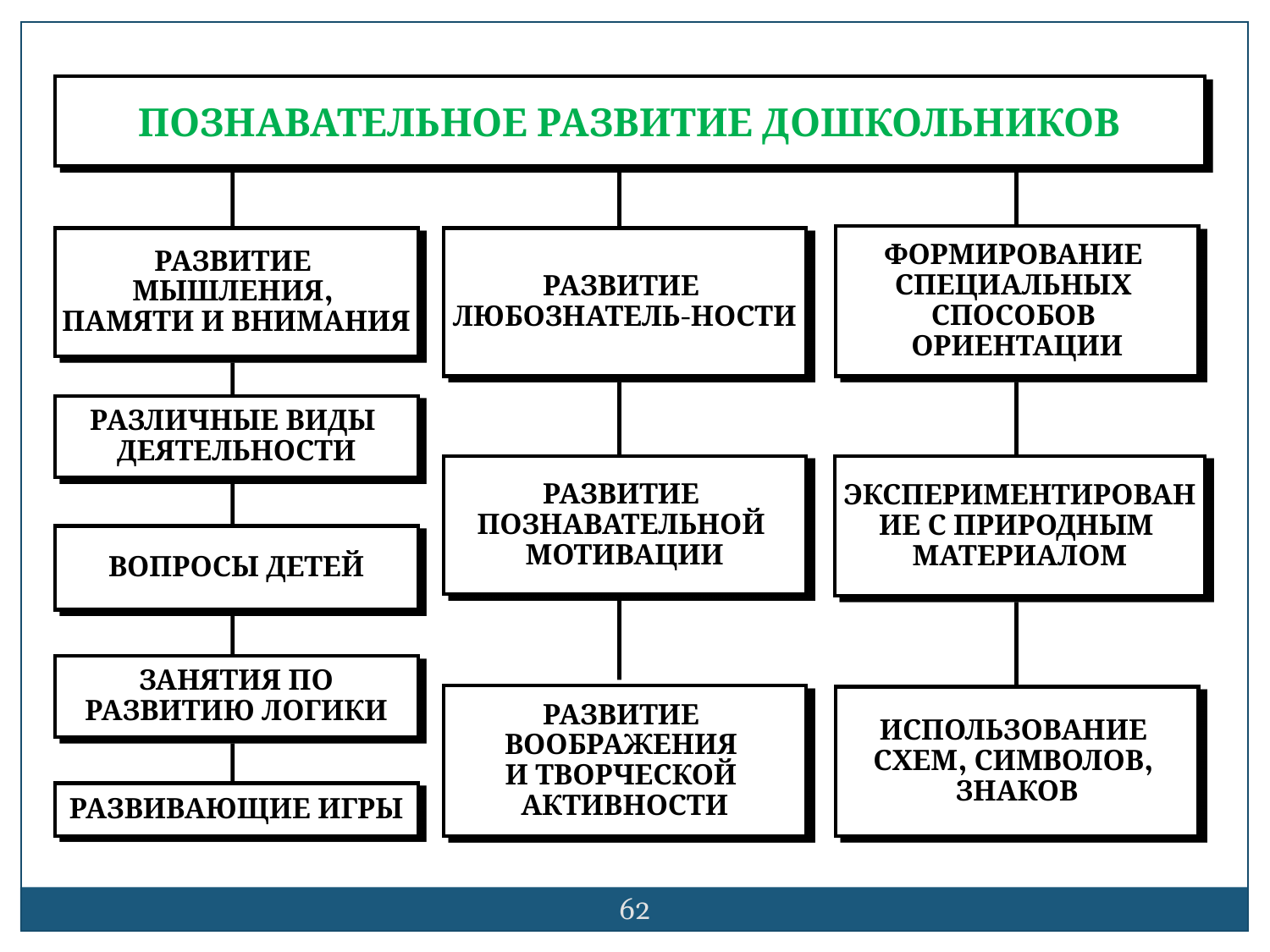

ПОЗНАВАТЕЛЬНОЕ РАЗВИТИЕ ДОШКОЛЬНИКОВ

ФОРМИРОВАНИЕ
СПЕЦИАЛЬНЫХ
СПОСОБОВ
ОРИЕНТАЦИИ
РАЗВИТИЕ
МЫШЛЕНИЯ,
ПАМЯТИ И ВНИМАНИЯ
РАЗВИТИЕ
ЛЮБОЗНАТЕЛЬ-НОСТИ
РАЗЛИЧНЫЕ ВИДЫ
ДЕЯТЕЛЬНОСТИ
РАЗВИТИЕ
ПОЗНАВАТЕЛЬНОЙ
МОТИВАЦИИ
ЭКСПЕРИМЕНТИРОВАНИЕ С ПРИРОДНЫМ
МАТЕРИАЛОМ
ВОПРОСЫ ДЕТЕЙ
ЗАНЯТИЯ ПО РАЗВИТИЮ ЛОГИКИ
РАЗВИТИЕ
ВООБРАЖЕНИЯ
И ТВОРЧЕСКОЙ
АКТИВНОСТИ
ИСПОЛЬЗОВАНИЕ
СХЕМ, СИМВОЛОВ,
ЗНАКОВ
РАЗВИВАЮЩИЕ ИГРЫ
62